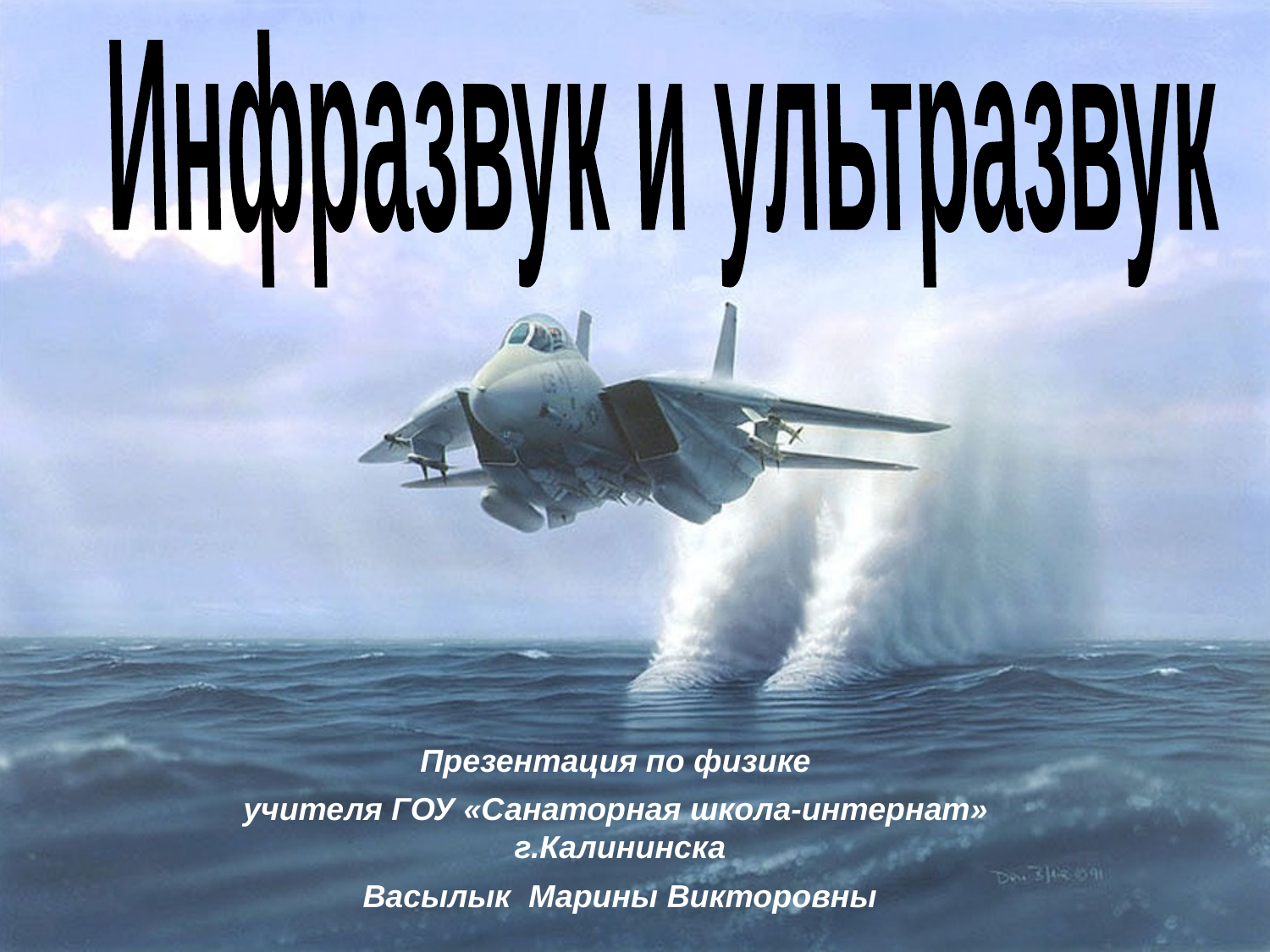

Инфразвук и ультразвук
Презентация по физике
учителя ГОУ «Санаторная школа-интернат»  г.Калининска
Васылык  Марины Викторовны